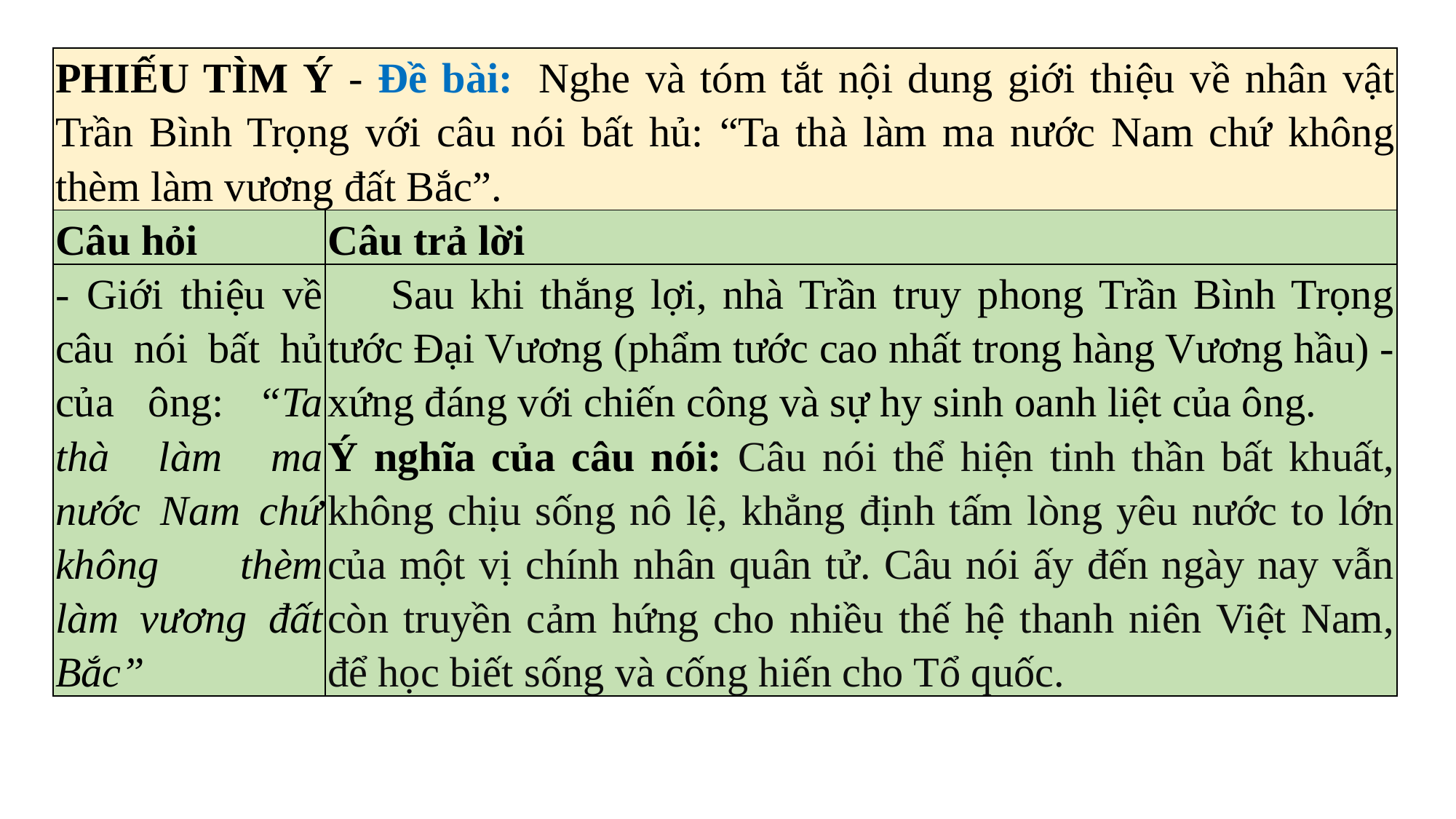

| PHIẾU TÌM Ý - Đề bài:  Nghe và tóm tắt nội dung giới thiệu về nhân vật Trần Bình Trọng với câu nói bất hủ: “Ta thà làm ma nước Nam chứ không thèm làm vương đất Bắc”. |  |
| --- | --- |
| Câu hỏi | Câu trả lời |
| - Giới thiệu về câu nói bất hủ của ông: “Ta thà làm ma nước Nam chứ không thèm làm vương đất Bắc” | Sau khi thắng lợi, nhà Trần truy phong Trần Bình Trọng tước Đại Vương (phẩm tước cao nhất trong hàng Vương hầu) - xứng đáng với chiến công và sự hy sinh oanh liệt của ông.  Ý nghĩa của câu nói: Câu nói thể hiện tinh thần bất khuất, không chịu sống nô lệ, khẳng định tấm lòng yêu nước to lớn của một vị chính nhân quân tử. Câu nói ấy đến ngày nay vẫn còn truyền cảm hứng cho nhiều thế hệ thanh niên Việt Nam, để học biết sống và cống hiến cho Tổ quốc. |